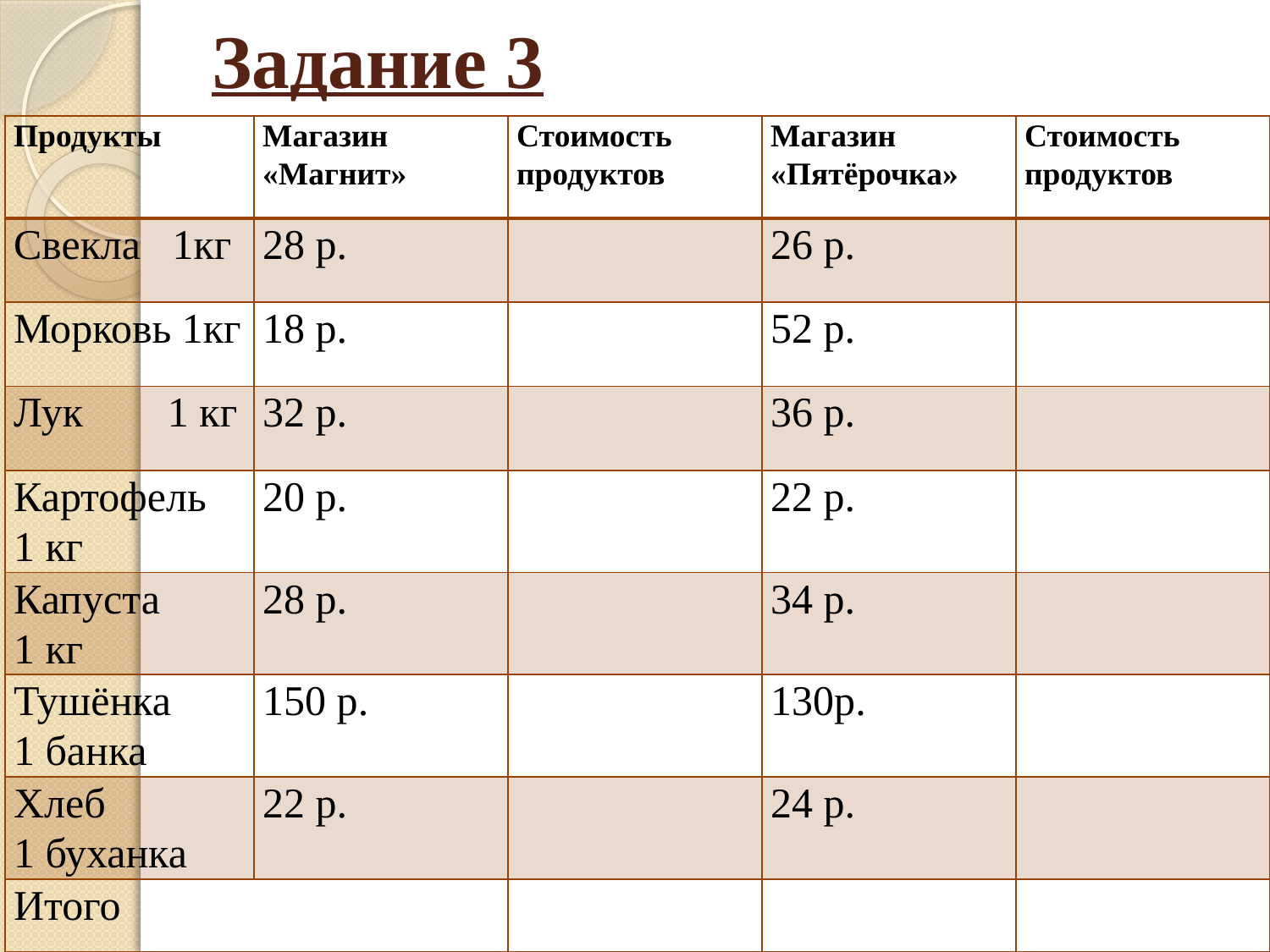

# Задание 3
| Продукты | Магазин «Магнит» | Стоимость продуктов | Магазин «Пятёрочка» | Стоимость продуктов |
| --- | --- | --- | --- | --- |
| Свекла 1кг | 28 р. |  | 26 р. |  |
| Морковь 1кг | 18 р. |  | 52 р. |  |
| Лук 1 кг | 32 р. |  | 36 р. |  |
| Картофель 1 кг | 20 р. |  | 22 р. |  |
| Капуста 1 кг | 28 р. |  | 34 р. |  |
| Тушёнка 1 банка | 150 р. |  | 130р. |  |
| Хлеб 1 буханка | 22 р. |  | 24 р. |  |
| Итого |  |  |  |  |